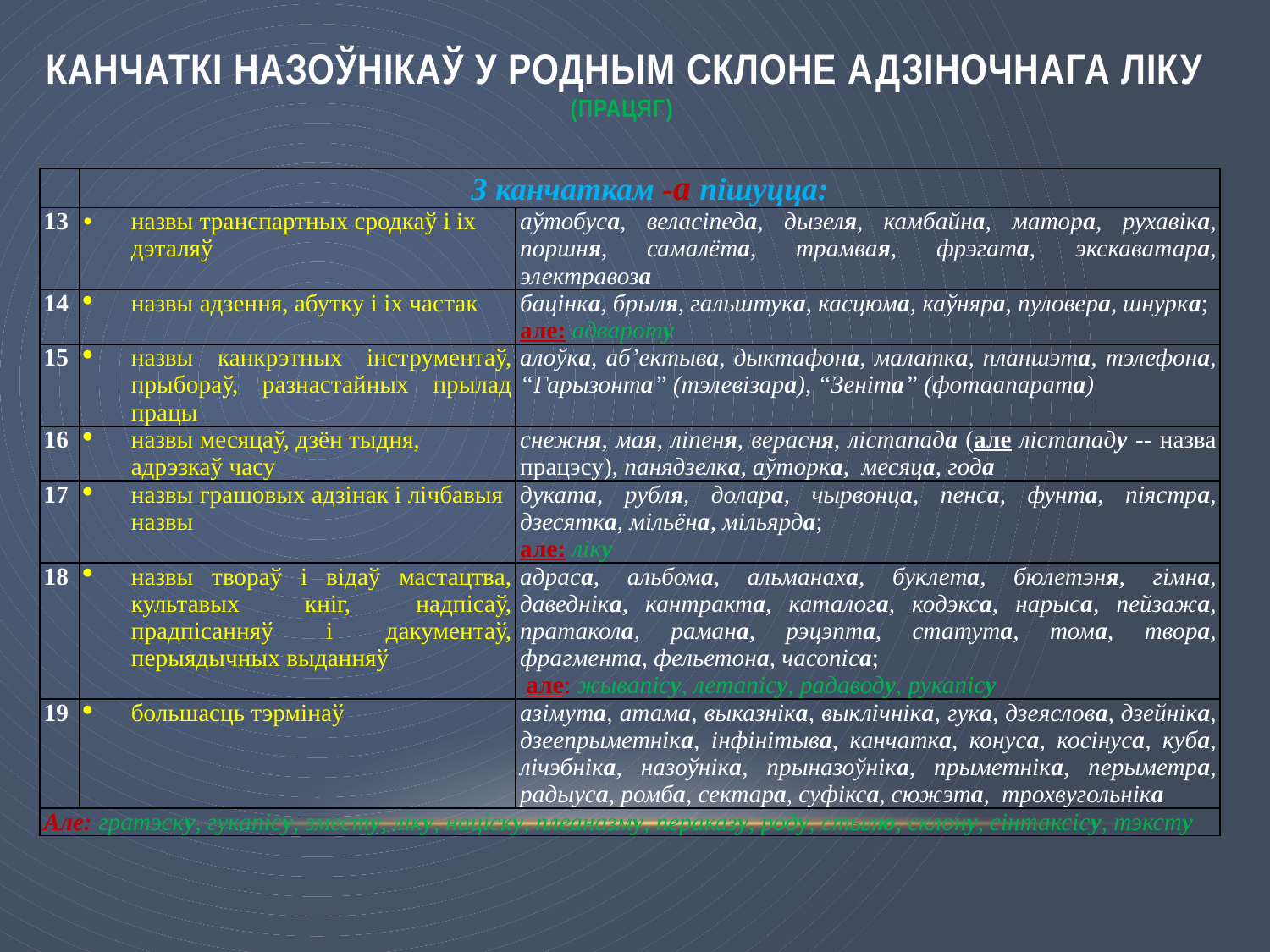

# КАНЧАТКІ НАЗОЎНІКАЎ У РОДНЫМ СКЛОНЕ АДЗІНОЧНАГА ЛІКУ (працяг)
|  | З канчаткам -а пішуцца: |  |
| --- | --- | --- |
| 13 | назвы транспартных сродкаў і іх дэталяў | аўтобуса, веласіпеда, дызеля, камбайна, матора, рухавіка, поршня, самалёта, трамвая, фрэгата, экскаватара, электравоза |
| 14 | назвы адзення, абутку і іх частак | бацінка, брыля, гальштука, касцюма, каўняра, пуловера, шнурка; але: адвароту |
| 15 | назвы канкрэтных інструментаў, прыбораў, разнастайных прылад працы | алоўка, аб’ектыва, дыктафона, малатка, планшэта, тэлефона, “Гарызонта” (тэлевізара), “Зеніта” (фотаапарата) |
| 16 | назвы месяцаў, дзён тыдня, адрэзкаў часу | снежня, мая, ліпеня, верасня, лістапада (але лістападу -- назва працэсу), панядзелка, аўторка, месяца, года |
| 17 | назвы грашовых адзінак і лічбавыя назвы | дуката, рубля, долара, чырвонца, пенса, фунта, піястра, дзесятка, мільёна, мільярда; але: ліку |
| 18 | назвы твораў і відаў мастацтва, культавых кніг, надпісаў, прадпісанняў і дакументаў, перыядычных выданняў | адраса, альбома, альманаха, буклета, бюлетэня, гімна, даведніка, кантракта, каталога, кодэкса, нарыса, пейзажа, пратакола, рамана, рэцэпта, статута, тома, твора, фрагмента, фельетона, часопіса; але: жывапісу, летапісу, радаводу, рукапісу |
| 19 | большасць тэрмінаў | азімута, атама, выказніка, выклічніка, гука, дзеяслова, дзейніка, дзеепрыметніка, інфінітыва, канчатка, конуса, косінуса, куба, лічэбніка, назоўніка, прыназоўніка, прыметніка, перыметра, радыуса, ромба, сектара, суфікса, сюжэта, трохвугольніка |
| Але: гратэску, гукапісу, зместу, ліку, націску, плеаназму, пераказу, роду, стылю, склону, сінтаксісу, тэксту |  |  |